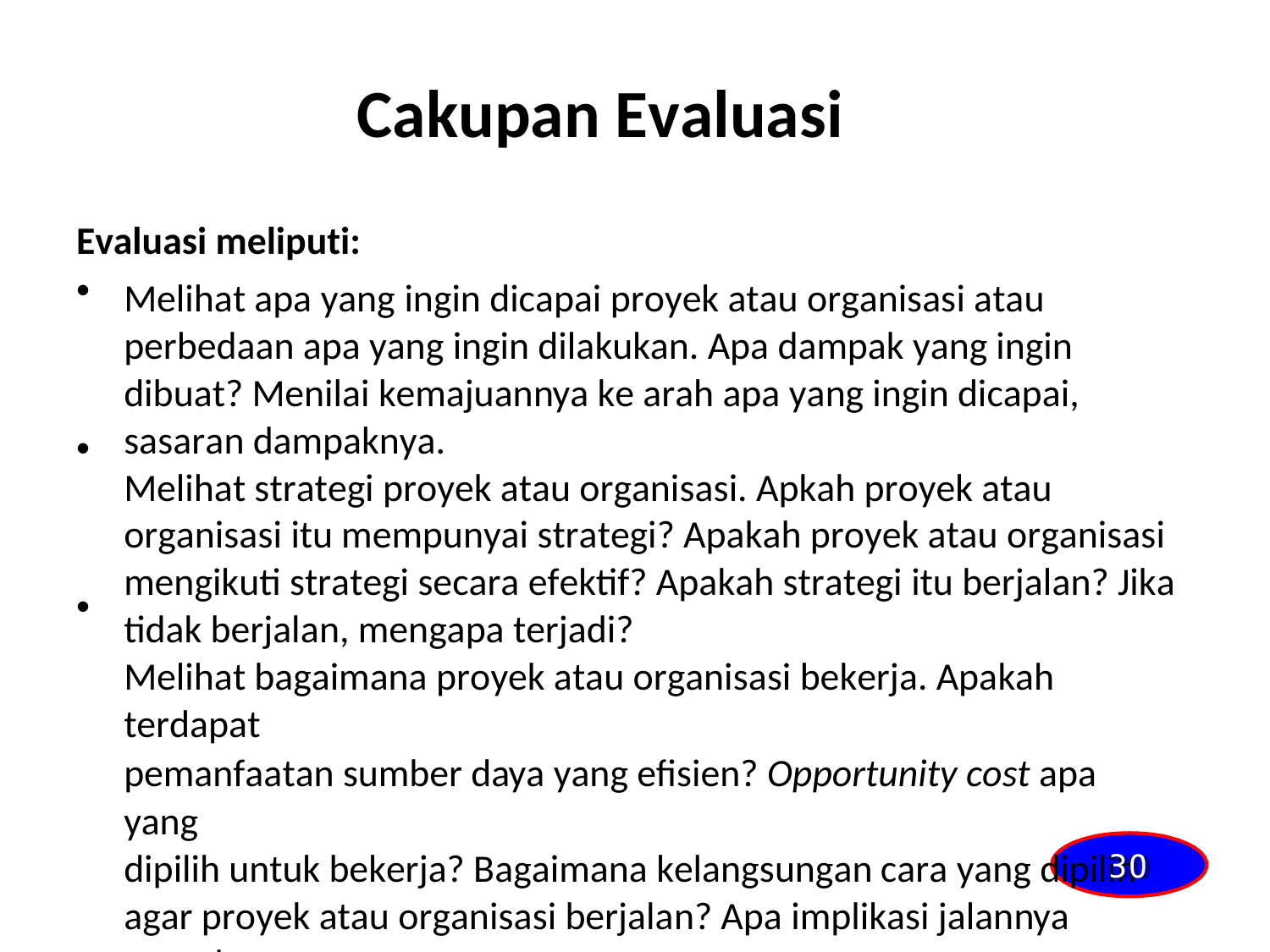

Cakupan Evaluasi
Evaluasi meliputi:
•
Melihat apa yang ingin dicapai proyek atau organisasi atau
perbedaan apa yang ingin dilakukan. Apa dampak yang ingin
dibuat? Menilai kemajuannya ke arah apa yang ingin dicapai,
sasaran dampaknya.
Melihat strategi proyek atau organisasi. Apkah proyek atau
organisasi itu mempunyai strategi? Apakah proyek atau organisasi
mengikuti strategi secara efektif? Apakah strategi itu berjalan? Jika
tidak berjalan, mengapa terjadi?
Melihat bagaimana proyek atau organisasi bekerja. Apakah terdapat
pemanfaatan sumber daya yang efisien? Opportunity cost apa yang
dipilih untuk bekerja? Bagaimana kelangsungan cara yang dipilih
agar proyek atau organisasi berjalan? Apa implikasi jalannya proyek
atau organisasi bagi semua pemangku kepentingan?
•
•

30